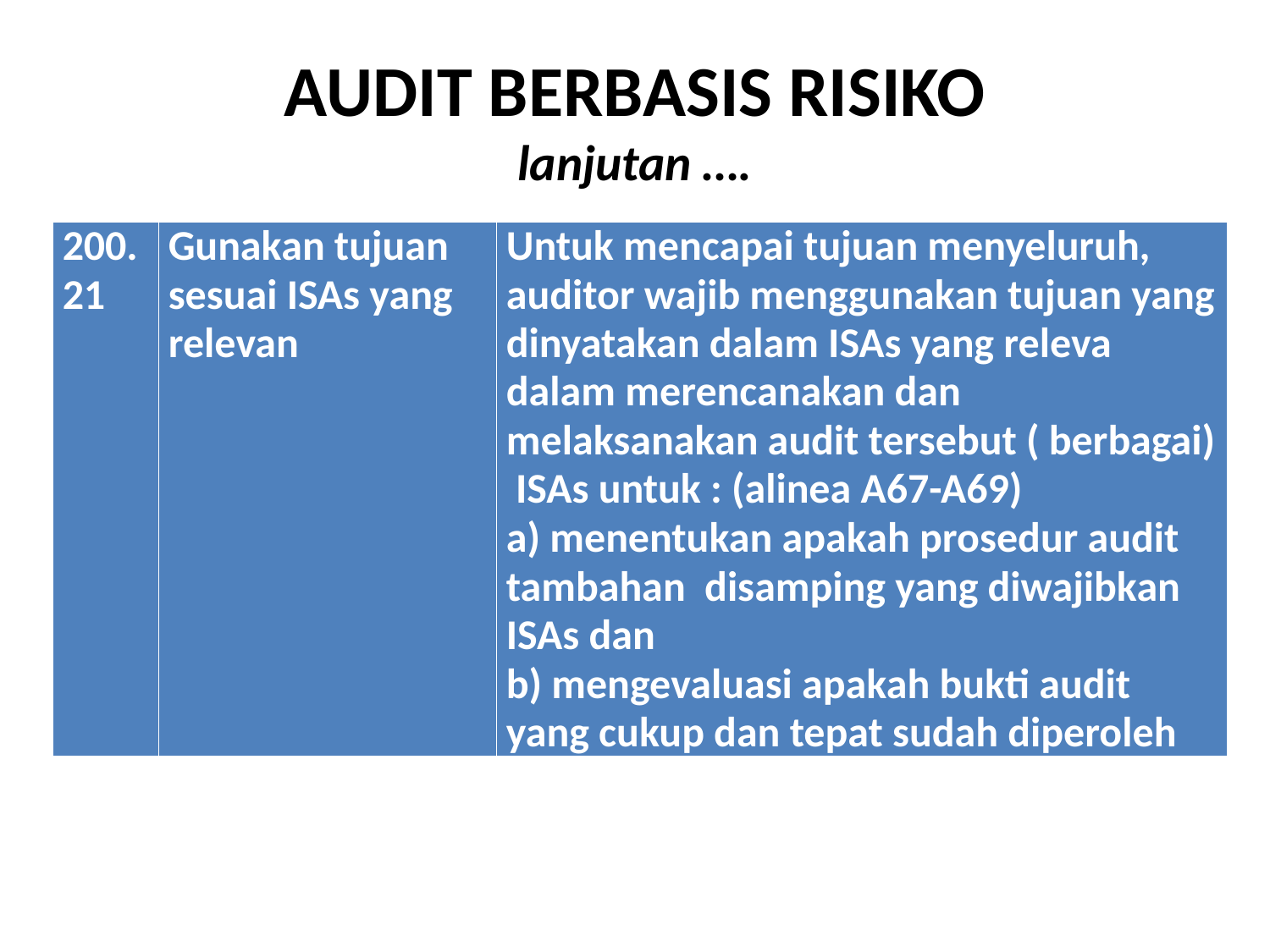

# AUDIT BERBASIS RISIKO lanjutan ….
| 200.21 | Gunakan tujuan sesuai ISAs yang relevan | Untuk mencapai tujuan menyeluruh, auditor wajib menggunakan tujuan yang dinyatakan dalam ISAs yang releva dalam merencanakan dan melaksanakan audit tersebut ( berbagai) ISAs untuk : (alinea A67-A69) a) menentukan apakah prosedur audit tambahan disamping yang diwajibkan ISAs dan b) mengevaluasi apakah bukti audit yang cukup dan tepat sudah diperoleh |
| --- | --- | --- |